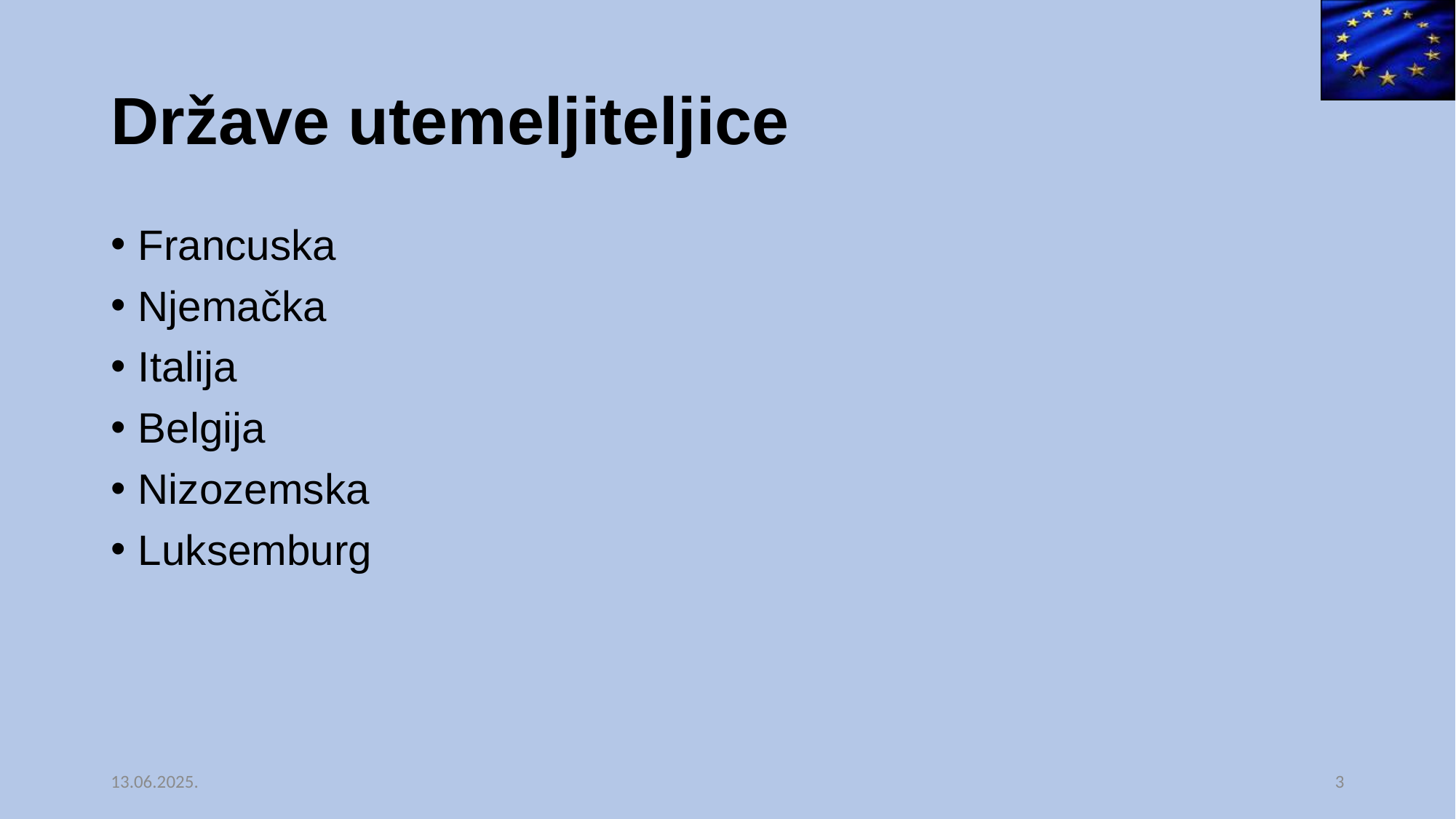

# Države utemeljiteljice
Francuska
Njemačka
Italija
Belgija
Nizozemska
Luksemburg
13.06.2025.
3